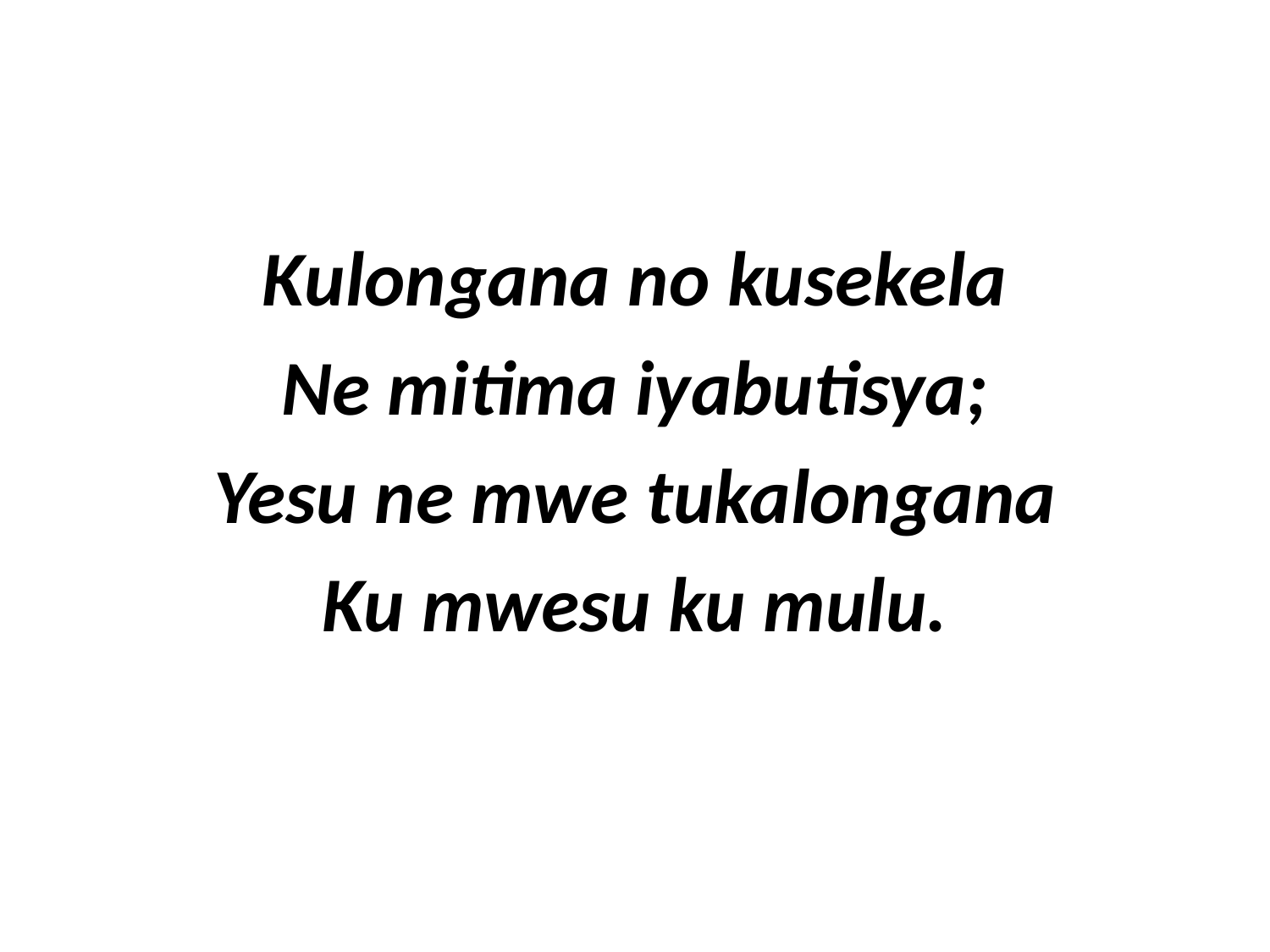

Kulongana no kusekela
Ne mitima iyabutisya;
Yesu ne mwe tukalongana
Ku mwesu ku mulu.